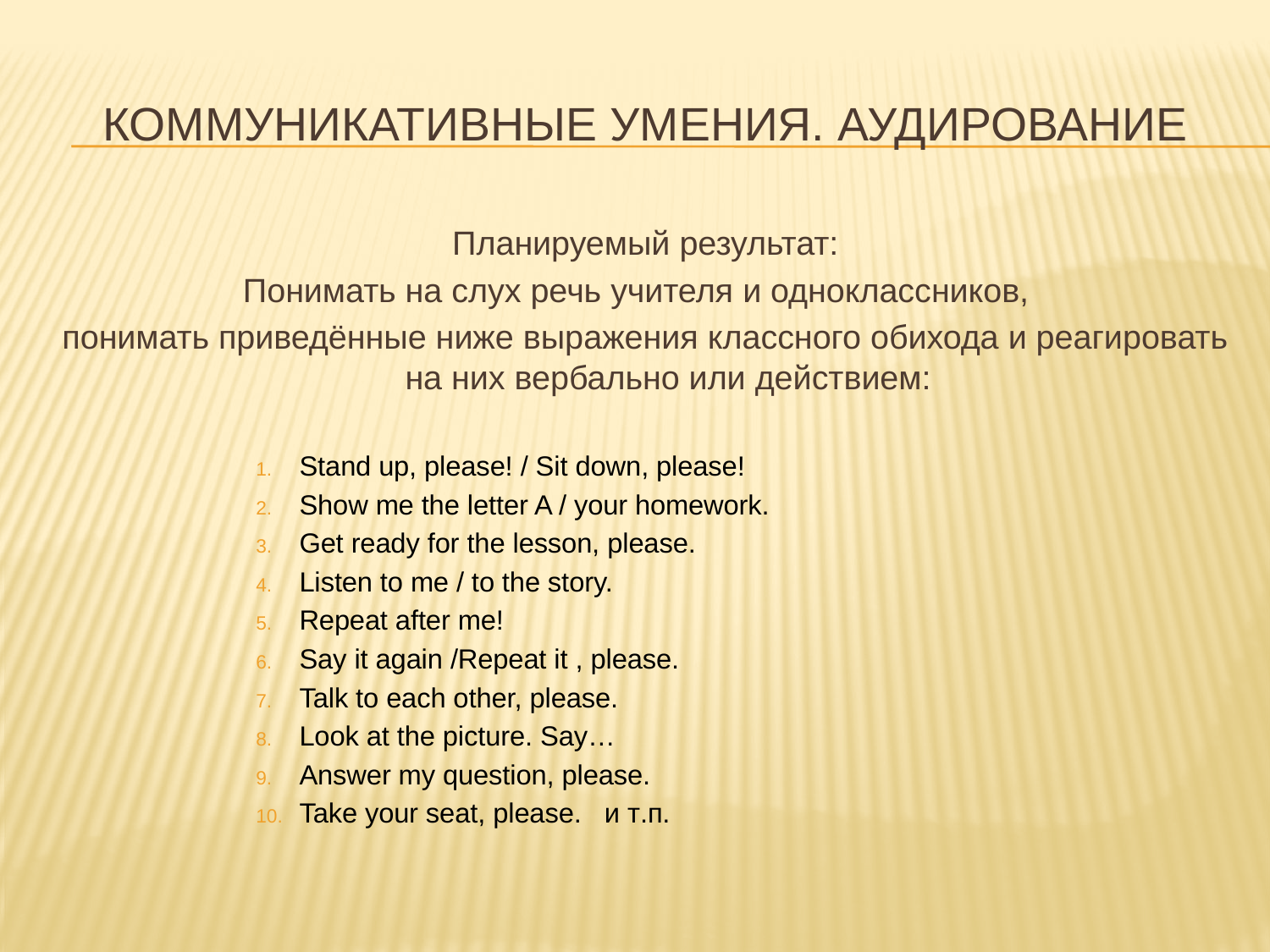

# Коммуникативные умения. аудирование
Планируемый результат:
Понимать на слух речь учителя и одноклассников,
понимать приведённые ниже выражения классного обихода и реагировать на них вербально или действием:

Stand up, please! / Sit down, please!
Show me the letter A / your homework.
Get ready for the lesson, please.
Listen to me / to the story.
Repeat after me!
Say it again /Repeat it , please.
Talk to each other, please.
Look at the picture. Say…
Answer my question, please.
Take your seat, please.   и т.п.